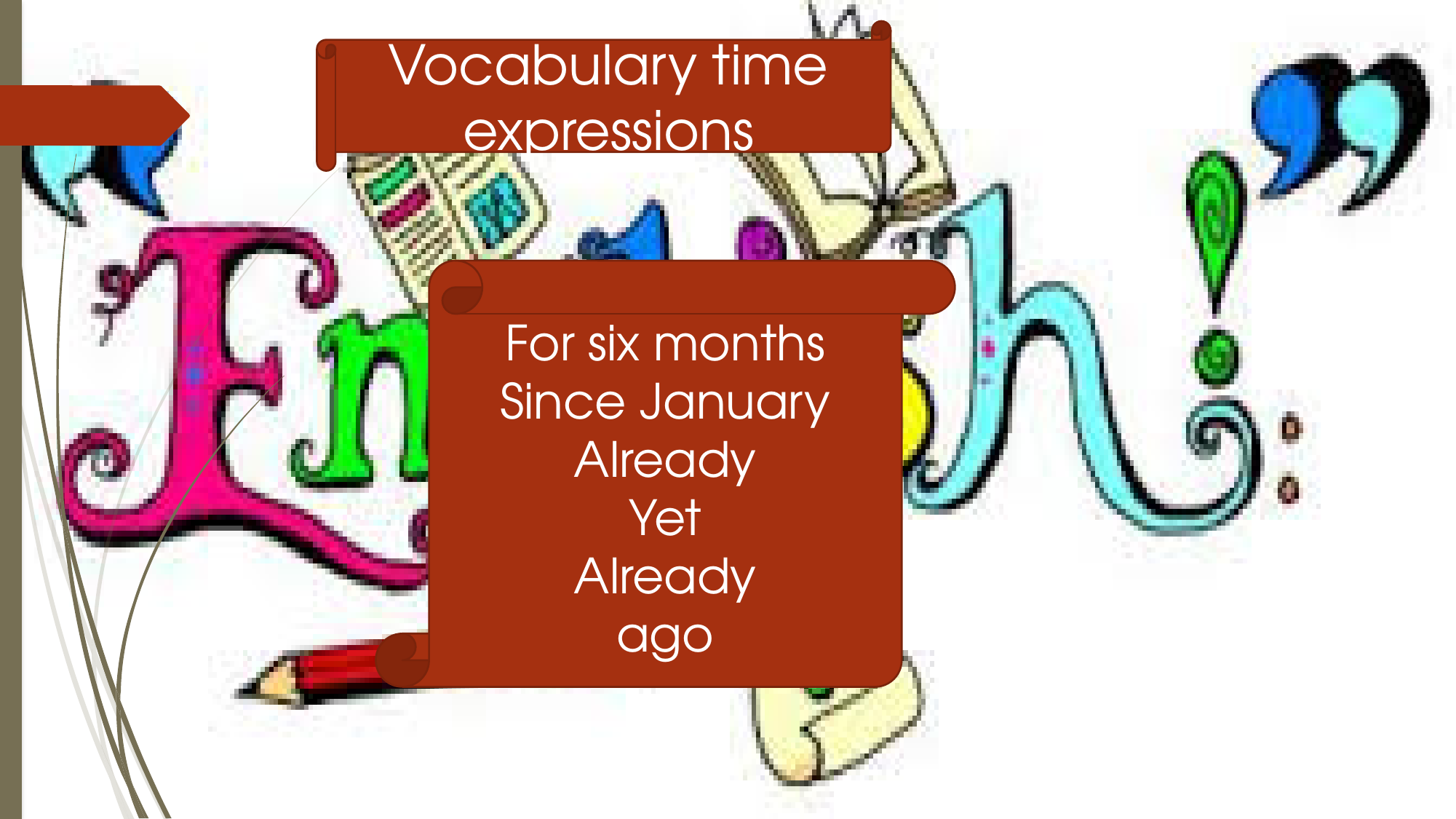

Vocabulary time expressions
For six months
Since January
Already
Yet
Already
ago